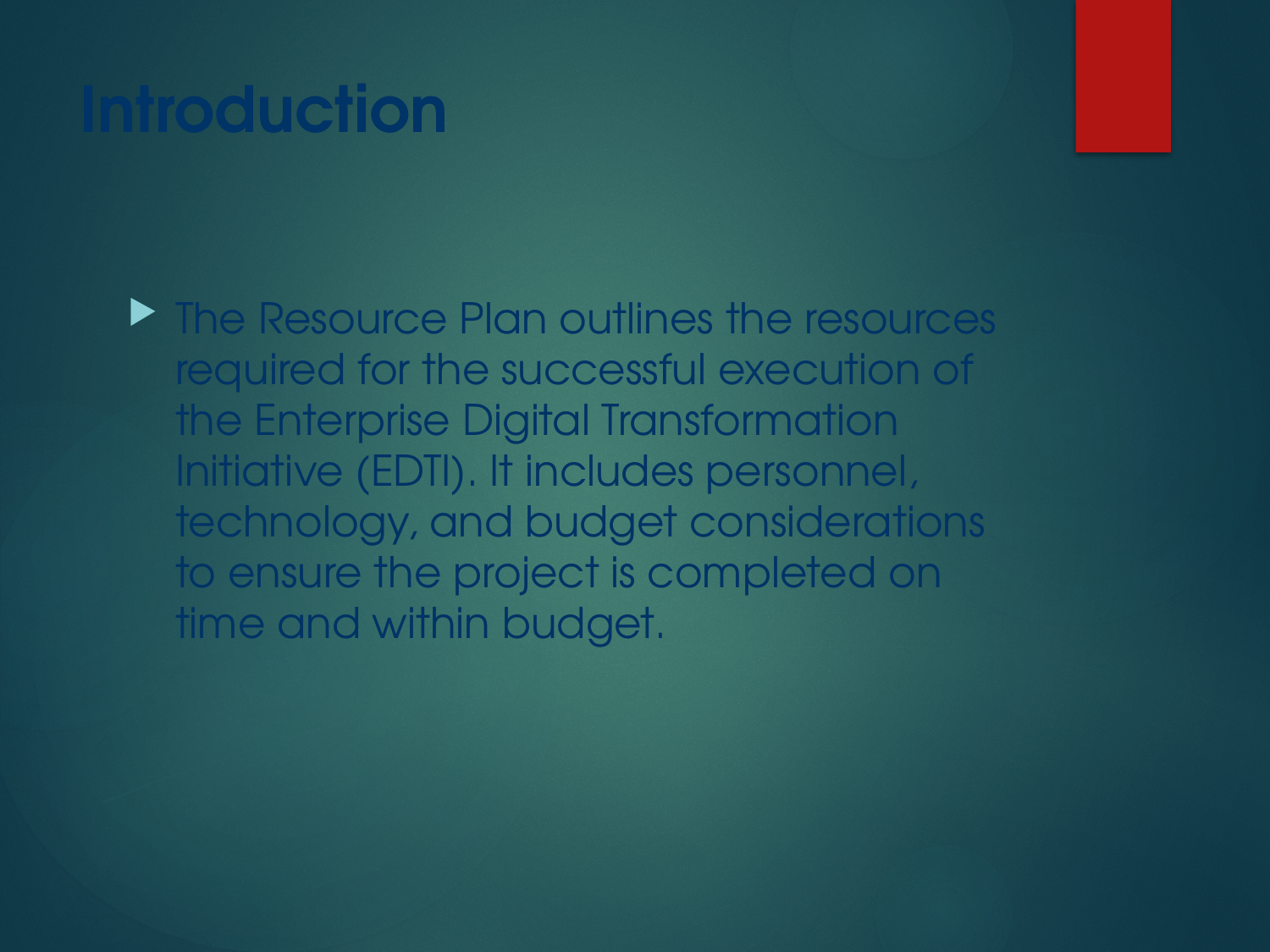

# Introduction
The Resource Plan outlines the resources required for the successful execution of the Enterprise Digital Transformation Initiative (EDTI). It includes personnel, technology, and budget considerations to ensure the project is completed on time and within budget.